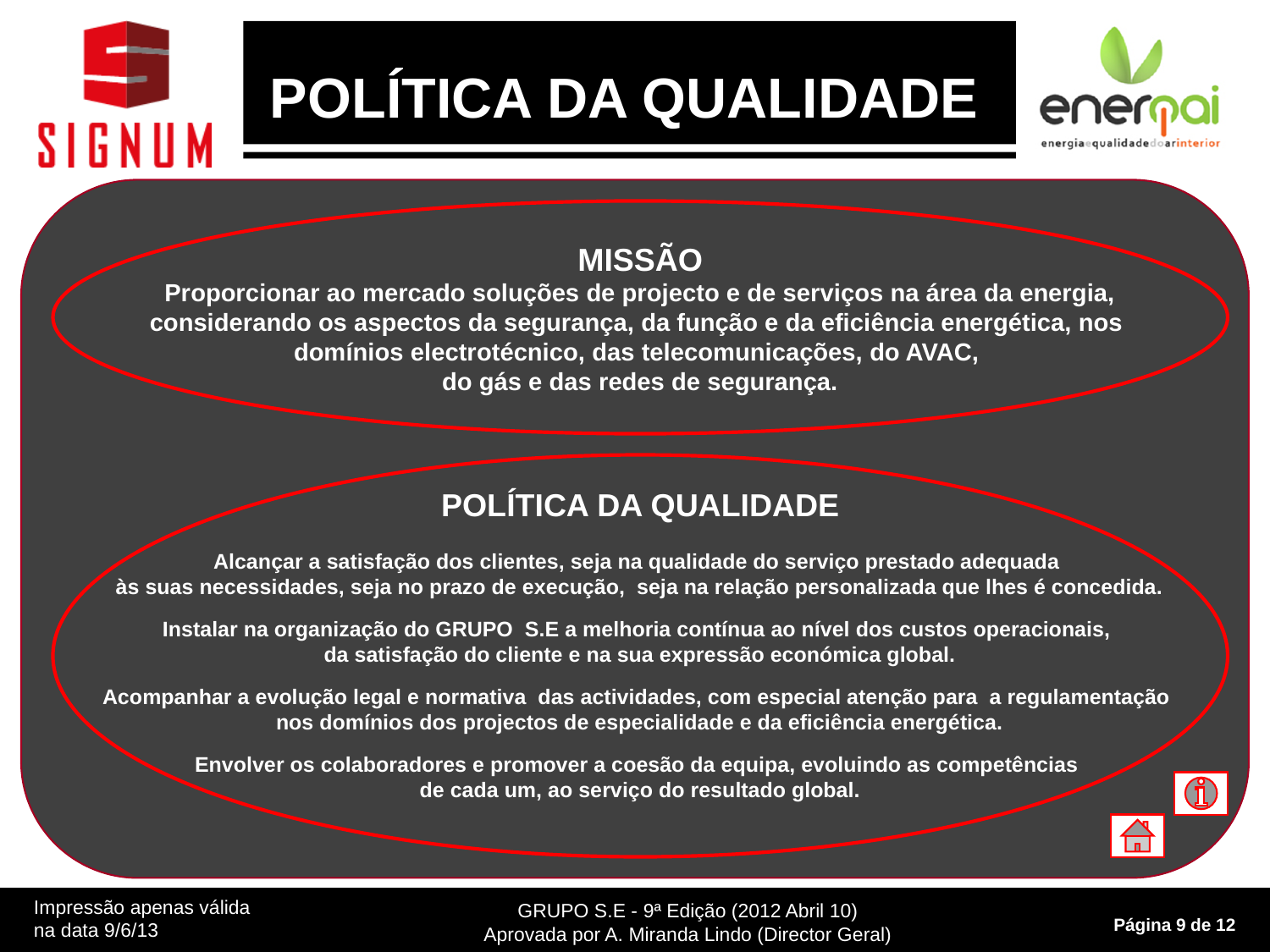

POLÍTICA DA QUALIDADE
MISSÃO
Proporcionar ao mercado soluções de projecto e de serviços na área da energia,
considerando os aspectos da segurança, da função e da eficiência energética, nos
domínios electrotécnico, das telecomunicações, do AVAC,
do gás e das redes de segurança.
POLÍTICA DA QUALIDADE

Alcançar a satisfação dos clientes, seja na qualidade do serviço prestado adequada
às suas necessidades, seja no prazo de execução,  seja na relação personalizada que lhes é concedida.

Instalar na organização do GRUPO  S.E a melhoria contínua ao nível dos custos operacionais,
da satisfação do cliente e na sua expressão económica global.

Acompanhar a evolução legal e normativa  das actividades, com especial atenção para  a regulamentação
nos domínios dos projectos de especialidade e da eficiência energética.

Envolver os colaboradores e promover a coesão da equipa, evoluindo as competências
de cada um, ao serviço do resultado global.

Impressão apenas válida na data 9/6/13
GRUPO S.E - 9ª Edição (2012 Abril 10)
Aprovada por A. Miranda Lindo (Director Geral)